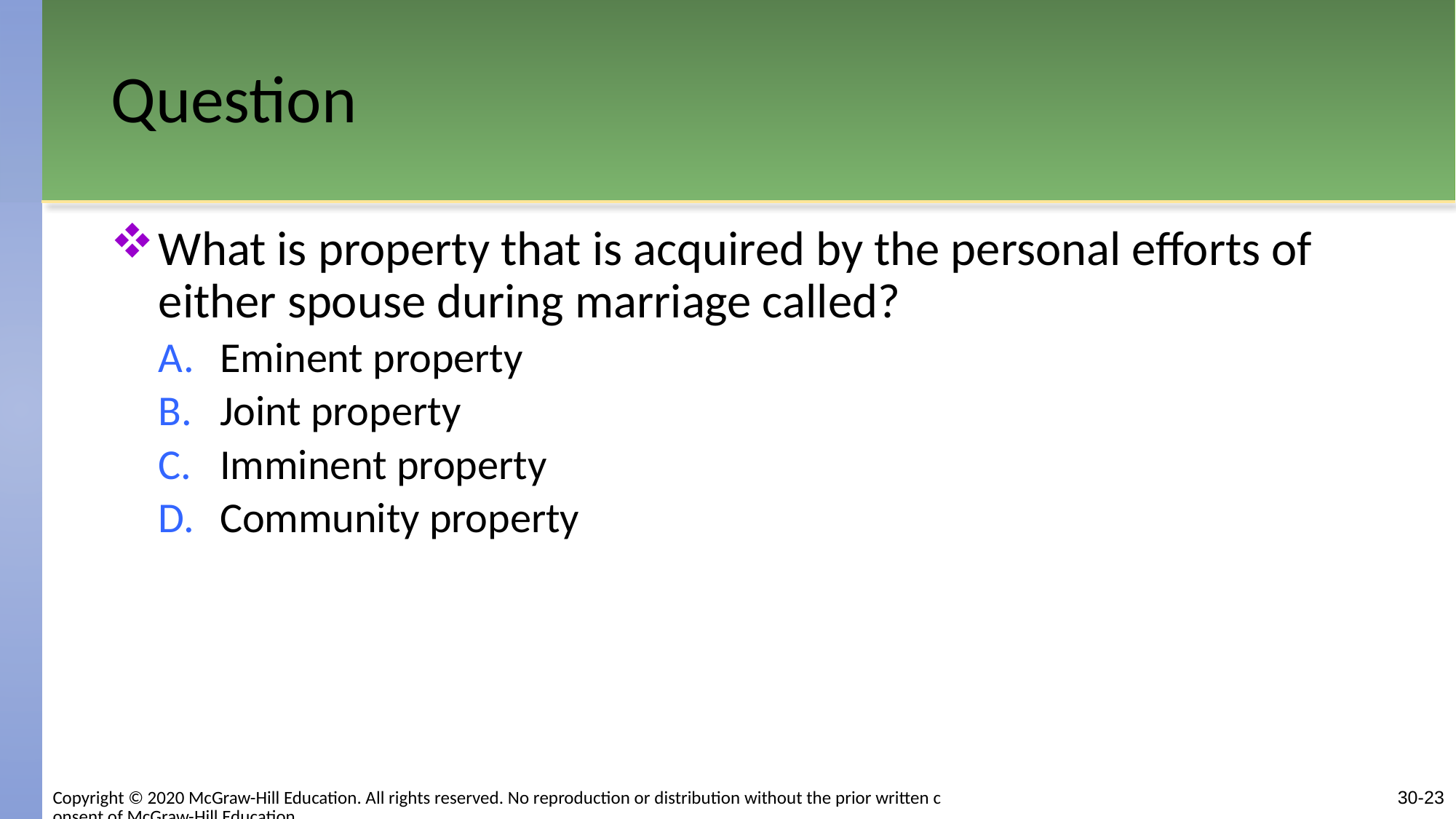

# Question
What is property that is acquired by the personal efforts of either spouse during marriage called?
Eminent property
Joint property
Imminent property
Community property
Copyright © 2020 McGraw-Hill Education. All rights reserved. No reproduction or distribution without the prior written consent of McGraw-Hill Education.
30-23